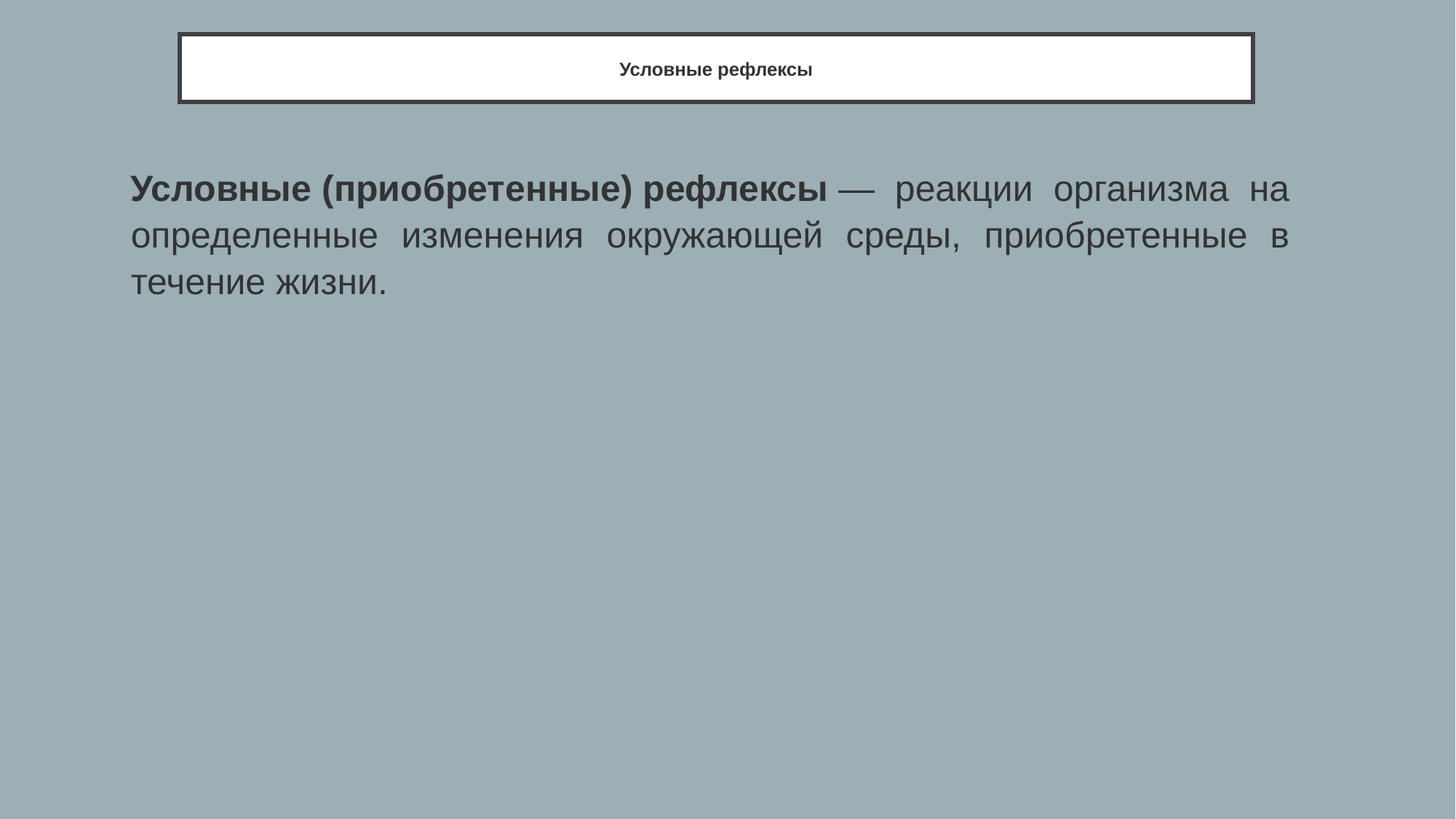

# Условные рефлексы
Условные (приобретенные) рефлексы — реакции организма на определенные изменения окружающей среды, приобретенные в течение жизни.